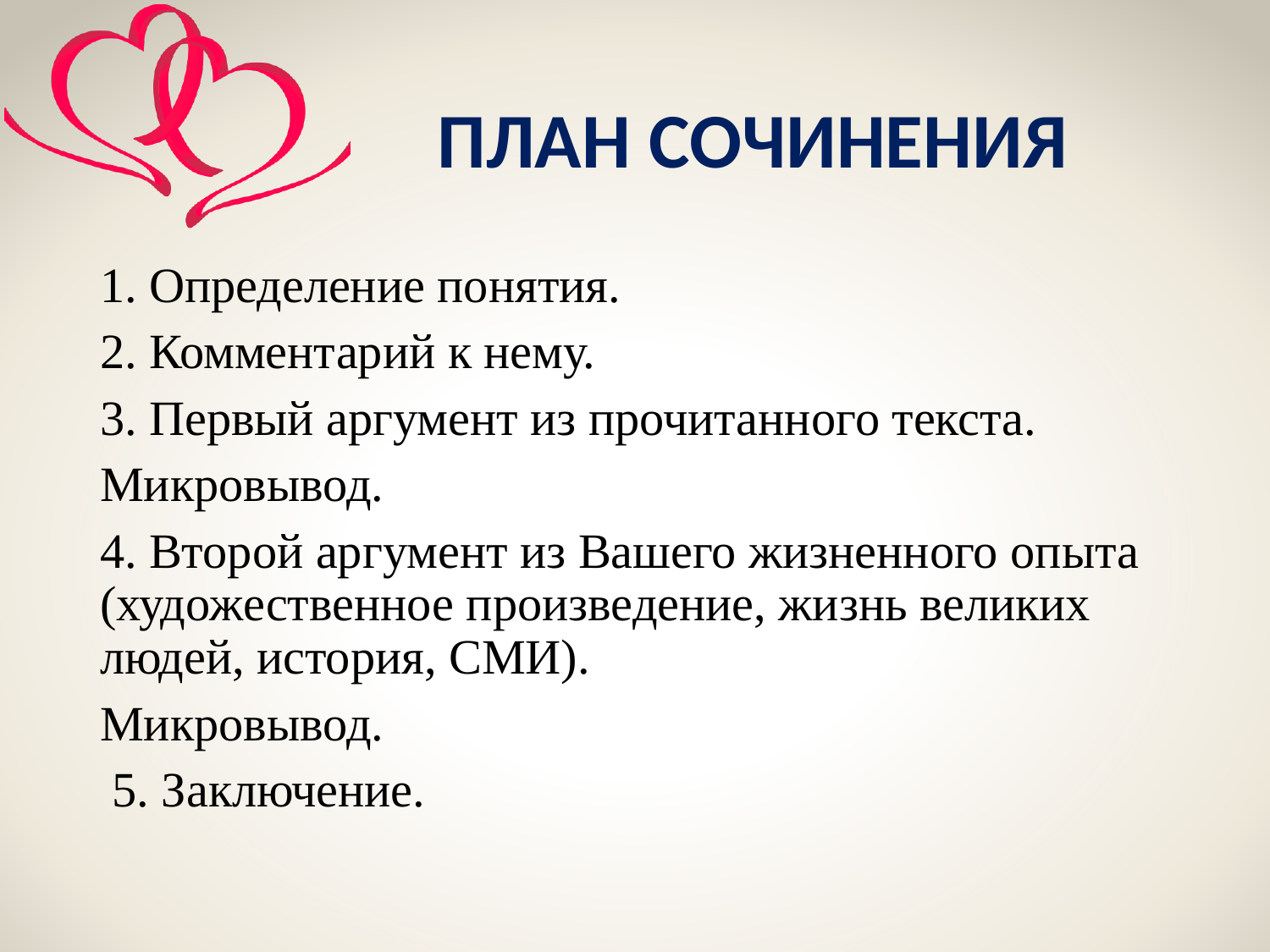

# ПЛАН СОЧИНЕНИЯ
1. Определение понятия.
2. Комментарий к нему.
3. Первый аргумент из прочитанного текста.
Микровывод.
4. Второй аргумент из Вашего жизненного опыта (художественное произведение, жизнь великих людей, история, СМИ).
Микровывод.
 5. Заключение.